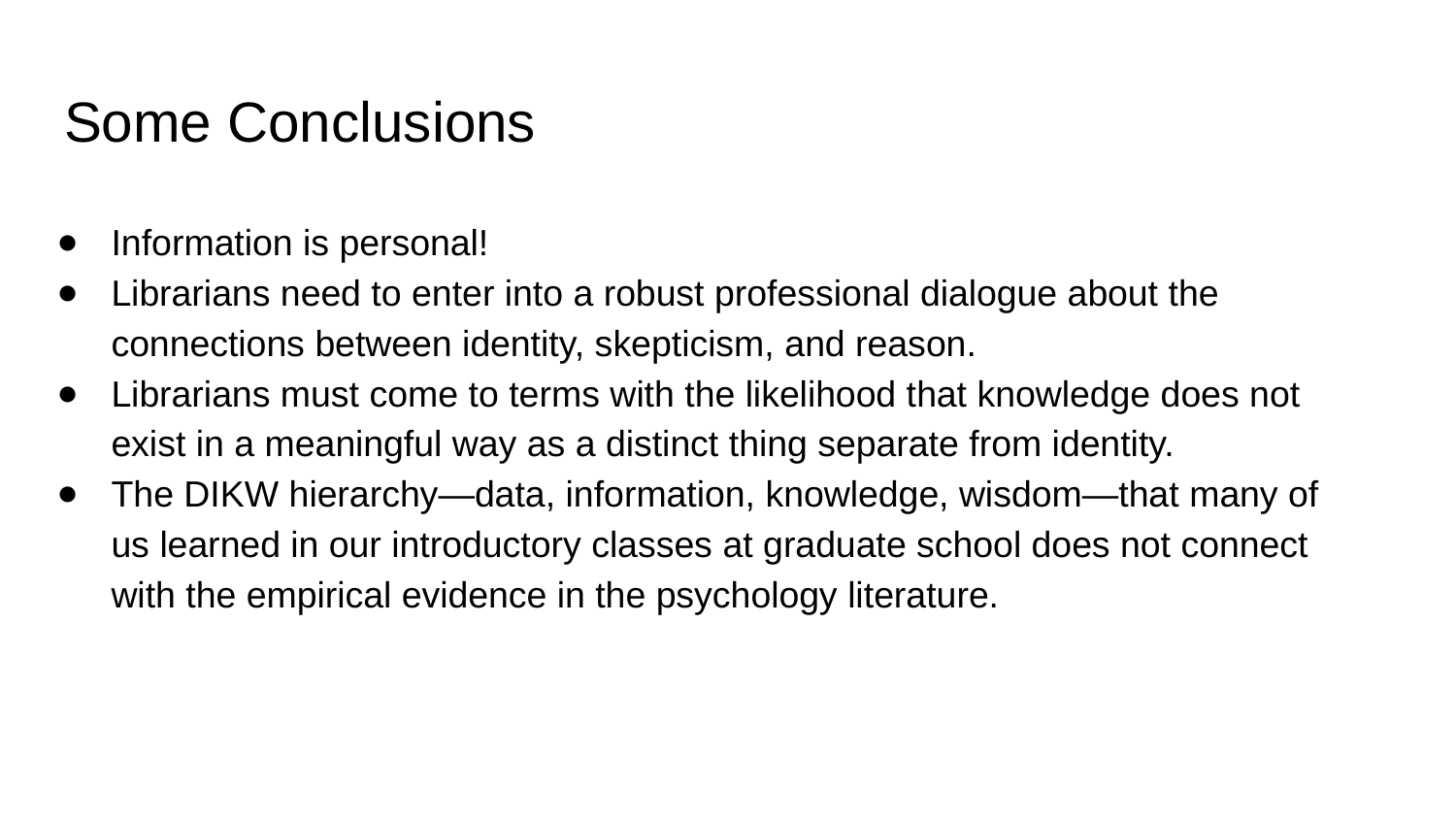

# Some Conclusions
Information is personal!
Librarians need to enter into a robust professional dialogue about the connections between identity, skepticism, and reason.
Librarians must come to terms with the likelihood that knowledge does not exist in a meaningful way as a distinct thing separate from identity.
The DIKW hierarchy—data, information, knowledge, wisdom—that many of us learned in our introductory classes at graduate school does not connect with the empirical evidence in the psychology literature.